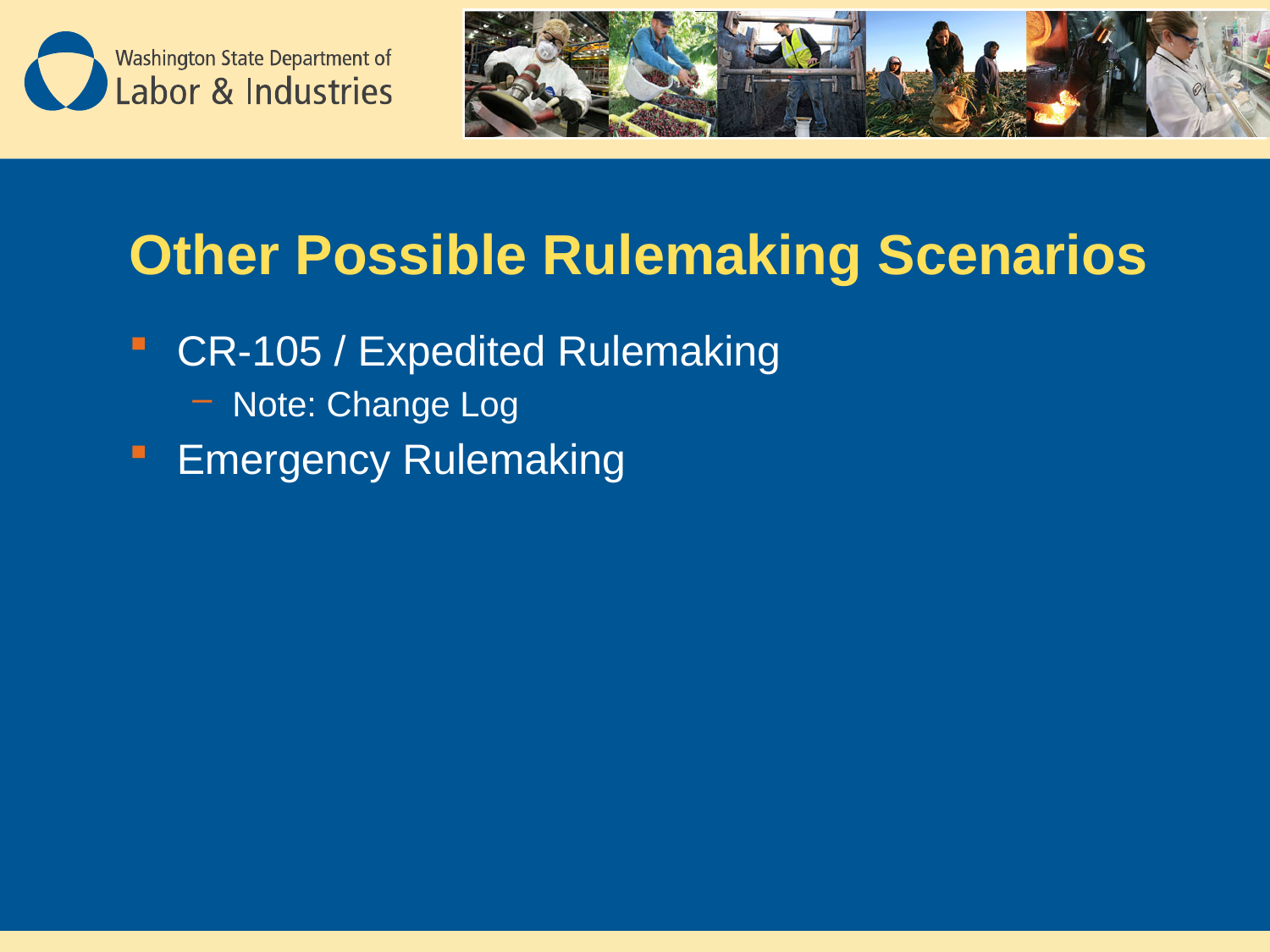

# Other Possible Rulemaking Scenarios
CR-105 / Expedited Rulemaking
Note: Change Log
Emergency Rulemaking